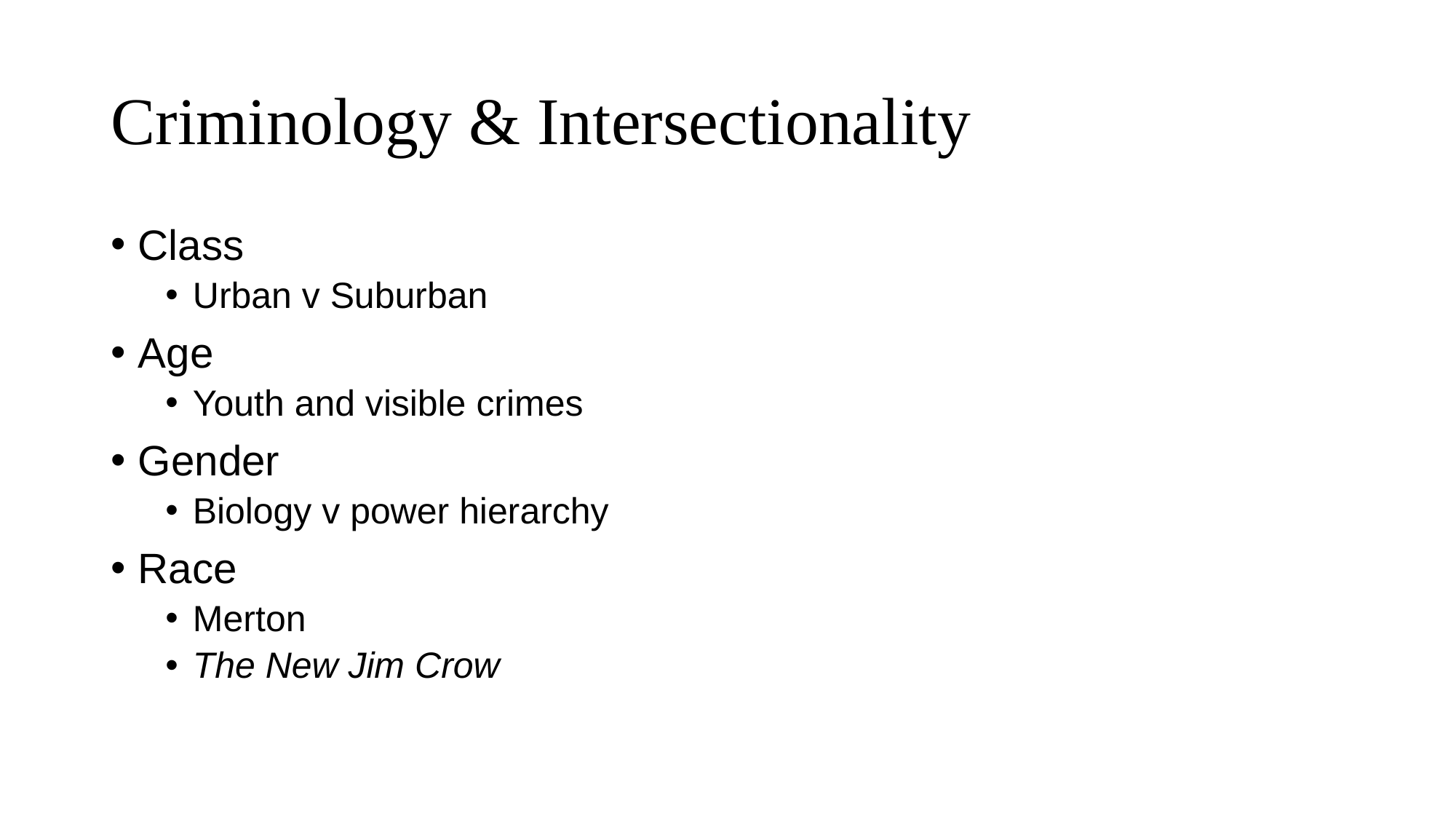

# Criminology & Intersectionality
Class
Urban v Suburban
Age
Youth and visible crimes
Gender
Biology v power hierarchy
Race
Merton
The New Jim Crow